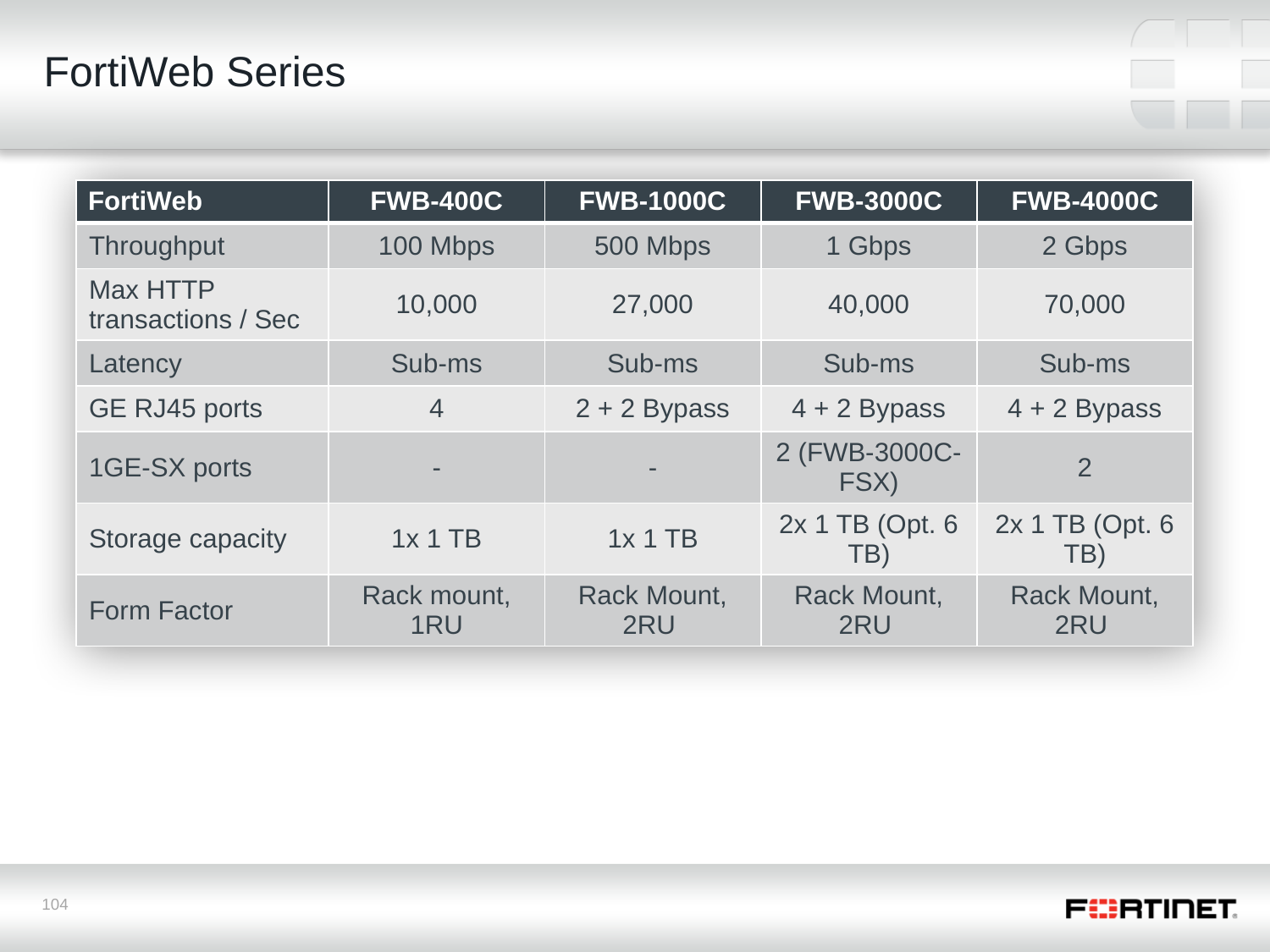

# FortiWeb Series
| FortiWeb | FWB-400C | FWB-1000C | FWB-3000C | FWB-4000C |
| --- | --- | --- | --- | --- |
| Throughput | 100 Mbps | 500 Mbps | 1 Gbps | 2 Gbps |
| Max HTTP transactions / Sec | 10,000 | 27,000 | 40,000 | 70,000 |
| Latency | Sub-ms | Sub-ms | Sub-ms | Sub-ms |
| GE RJ45 ports | 4 | 2 + 2 Bypass | 4 + 2 Bypass | 4 + 2 Bypass |
| 1GE-SX ports | - | - | 2 (FWB-3000C-FSX) | 2 |
| Storage capacity | 1x 1 TB | 1x 1 TB | 2x 1 TB (Opt. 6 TB) | 2x 1 TB (Opt. 6 TB) |
| Form Factor | Rack mount, 1RU | Rack Mount, 2RU | Rack Mount, 2RU | Rack Mount, 2RU |